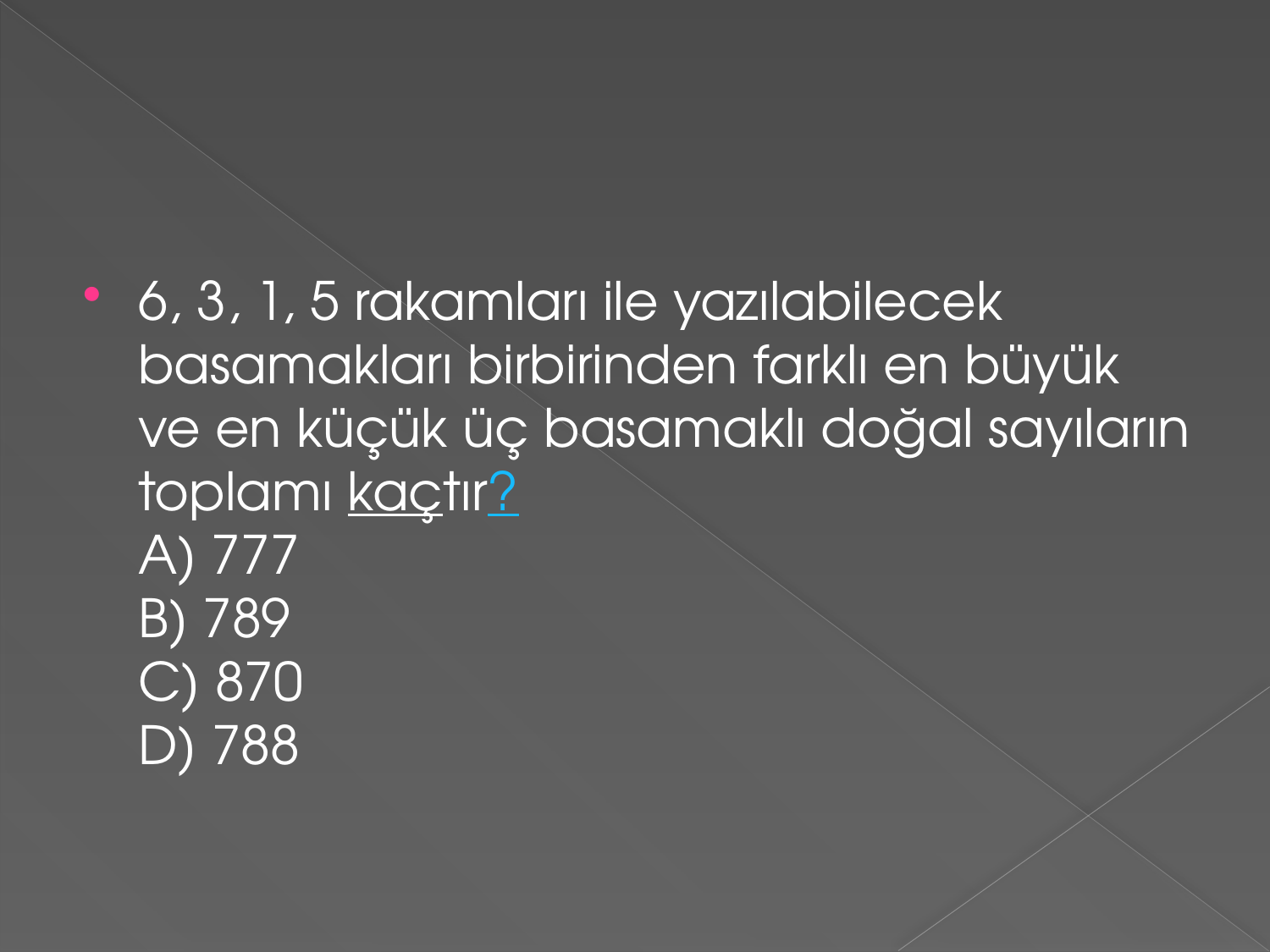

#
6, 3, 1, 5 rakamları ile yazılabilecek basamakları birbirinden farklı en büyük ve en küçük üç basamaklı doğal sayıların toplamı kaçtır? 
A) 777
B) 789
C) 870
D) 788